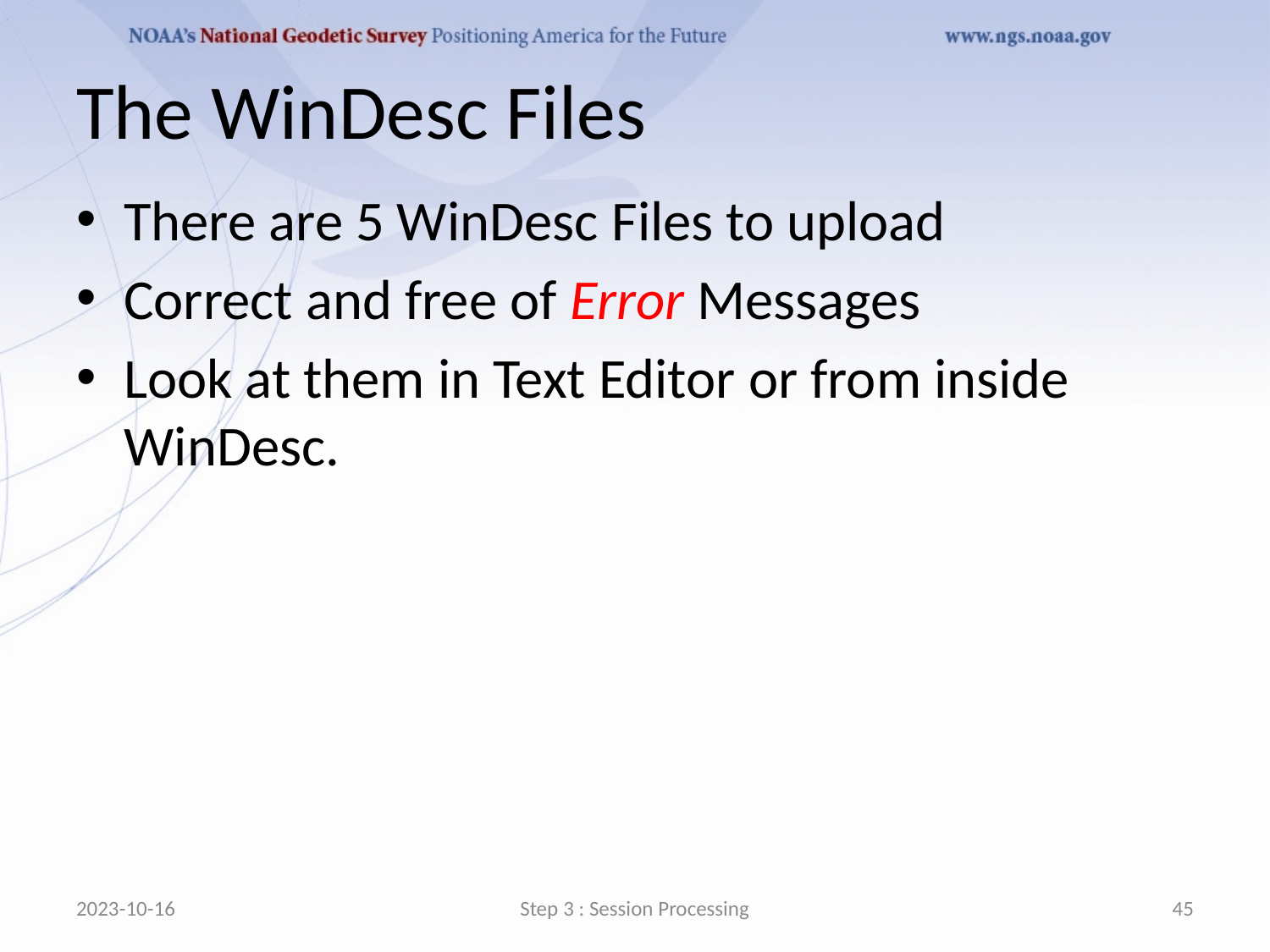

# The WinDesc Files
There are 5 WinDesc Files to upload
Correct and free of Error Messages
Look at them in Text Editor or from inside WinDesc.
2023-10-16
Step 3 : Session Processing
45